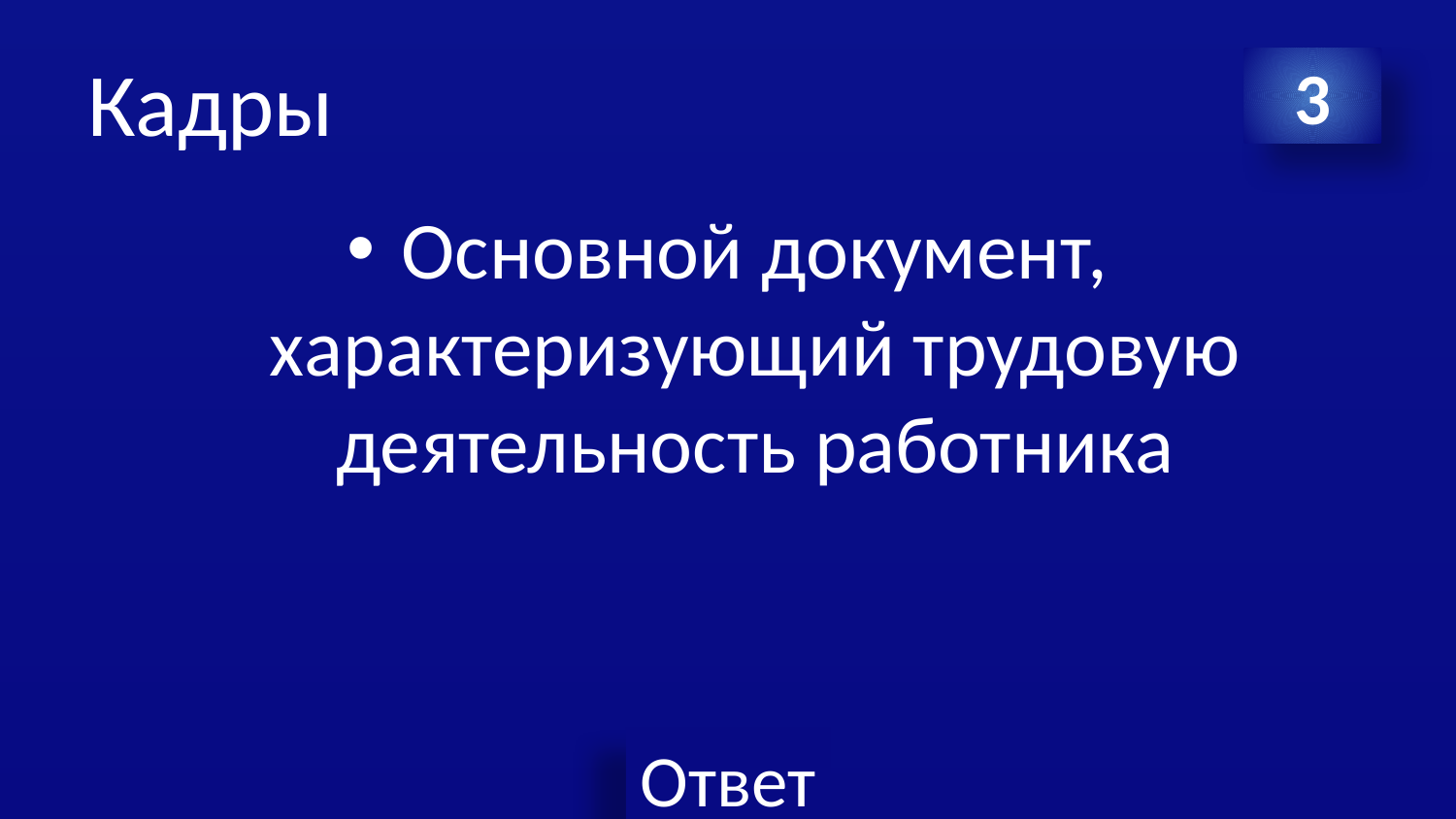

# Кадры
3
Основной документ, характеризующий трудовую деятельность работника